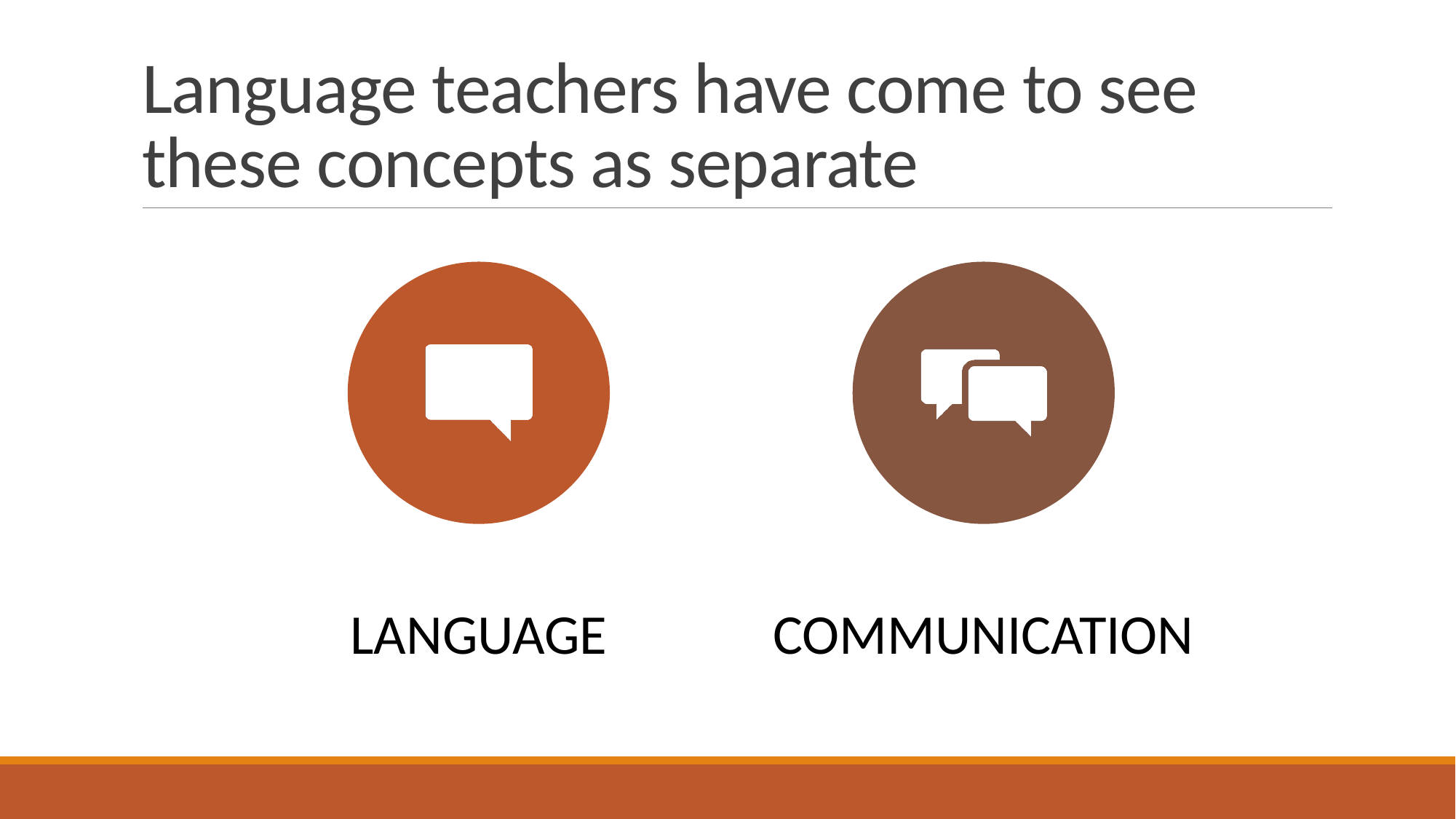

# Language teachers have come to see these concepts as separate
Language
Communication